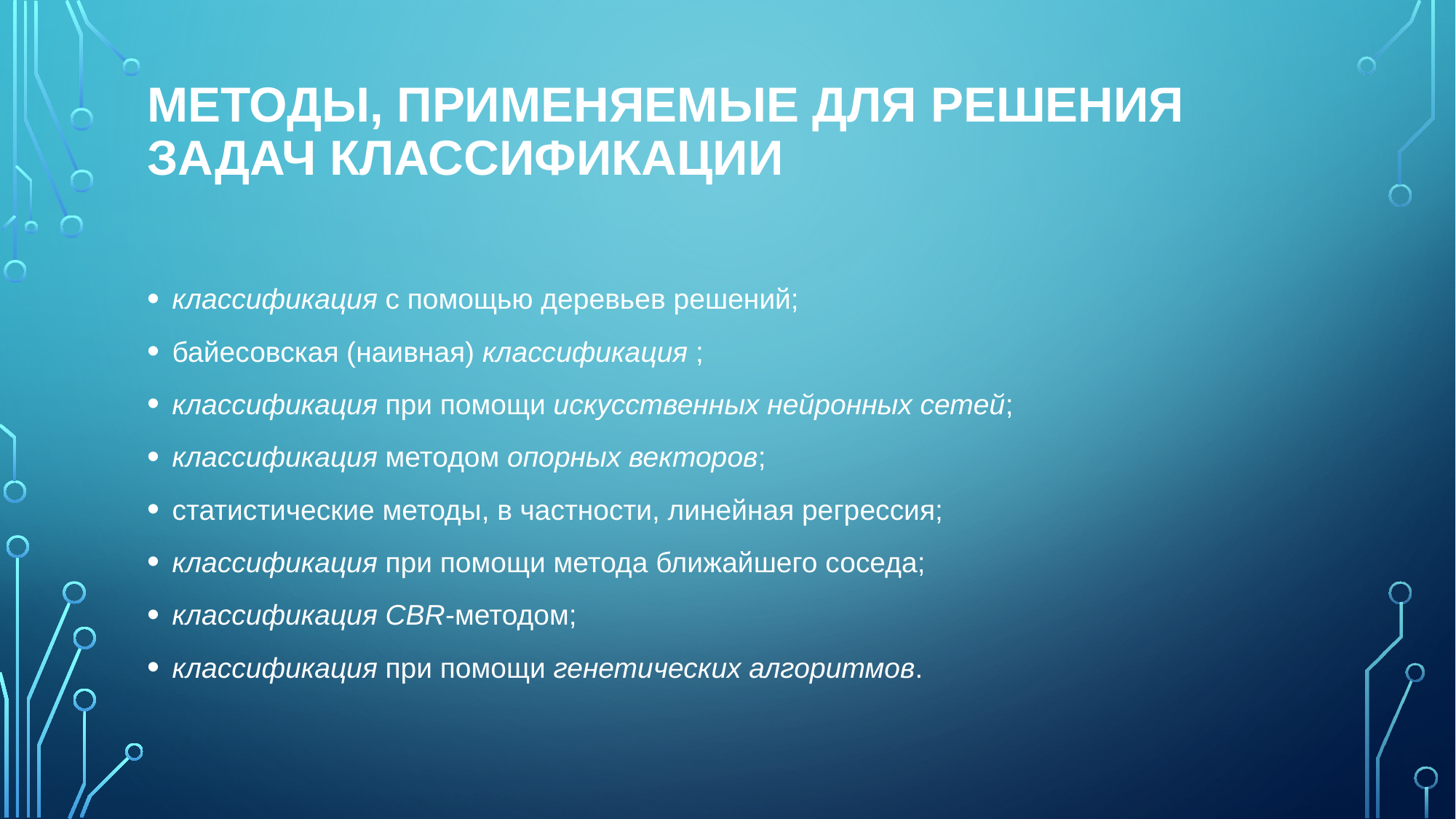

# Методы, применяемые для решения задач классификации
классификация с помощью деревьев решений;
байесовская (наивная) классификация ;
классификация при помощи искусственных нейронных сетей;
классификация методом опорных векторов;
статистические методы, в частности, линейная регрессия;
классификация при помощи метода ближайшего соседа;
классификация CBR-методом;
классификация при помощи генетических алгоритмов.